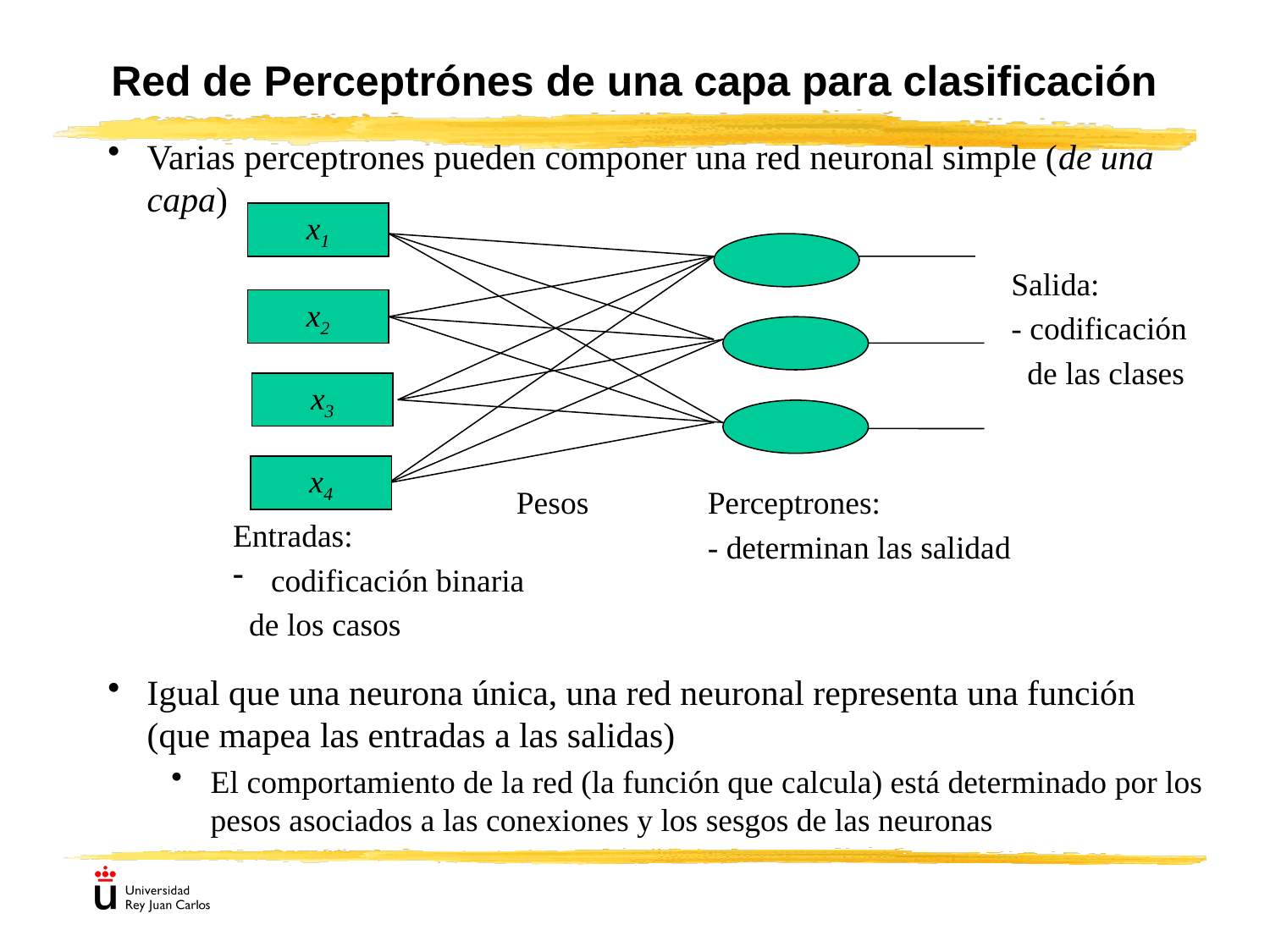

# Red de Perceptrónes de una capa para clasificación

Varias perceptrones pueden componer una red neuronal simple (de una capa)

Igual que una neurona única, una red neuronal representa una función (que mapea las entradas a las salidas)
El comportamiento de la red (la función que calcula) está determinado por los pesos asociados a las conexiones y los sesgos de las neuronas

x1

Salida:
- codificación
  de las clases
x2

x3

x4
Pesos
Perceptrones:
- determinan las salidad
Entradas:
 codificación binaria
  de los casos